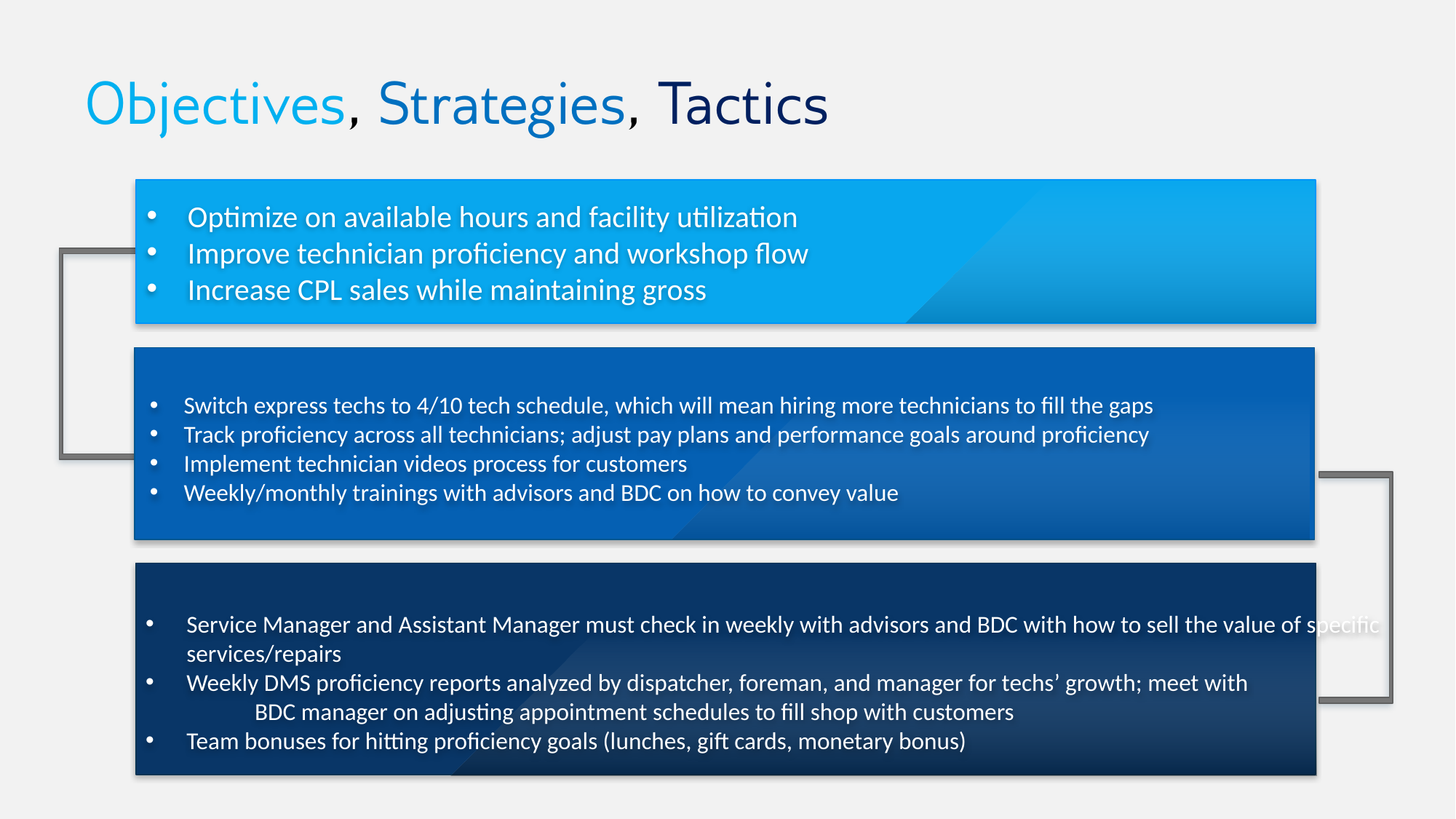

Objectives, Strategies, Tactics

Optimize on available hours and facility utilization
Improve technician proficiency and workshop flow
Increase CPL sales while maintaining gross

Switch express techs to 4/10 tech schedule, which will mean hiring more technicians to fill the gaps
Track proficiency across all technicians; adjust pay plans and performance goals around proficiency
Implement technician videos process for customers
Weekly/monthly trainings with advisors and BDC on how to convey value

Service Manager and Assistant Manager must check in weekly with advisors and BDC with how to sell the value of specific services/repairs
Weekly DMS proficiency reports analyzed by dispatcher, foreman, and manager for techs’ growth; meet with
	BDC manager on adjusting appointment schedules to fill shop with customers
Team bonuses for hitting proficiency goals (lunches, gift cards, monetary bonus)